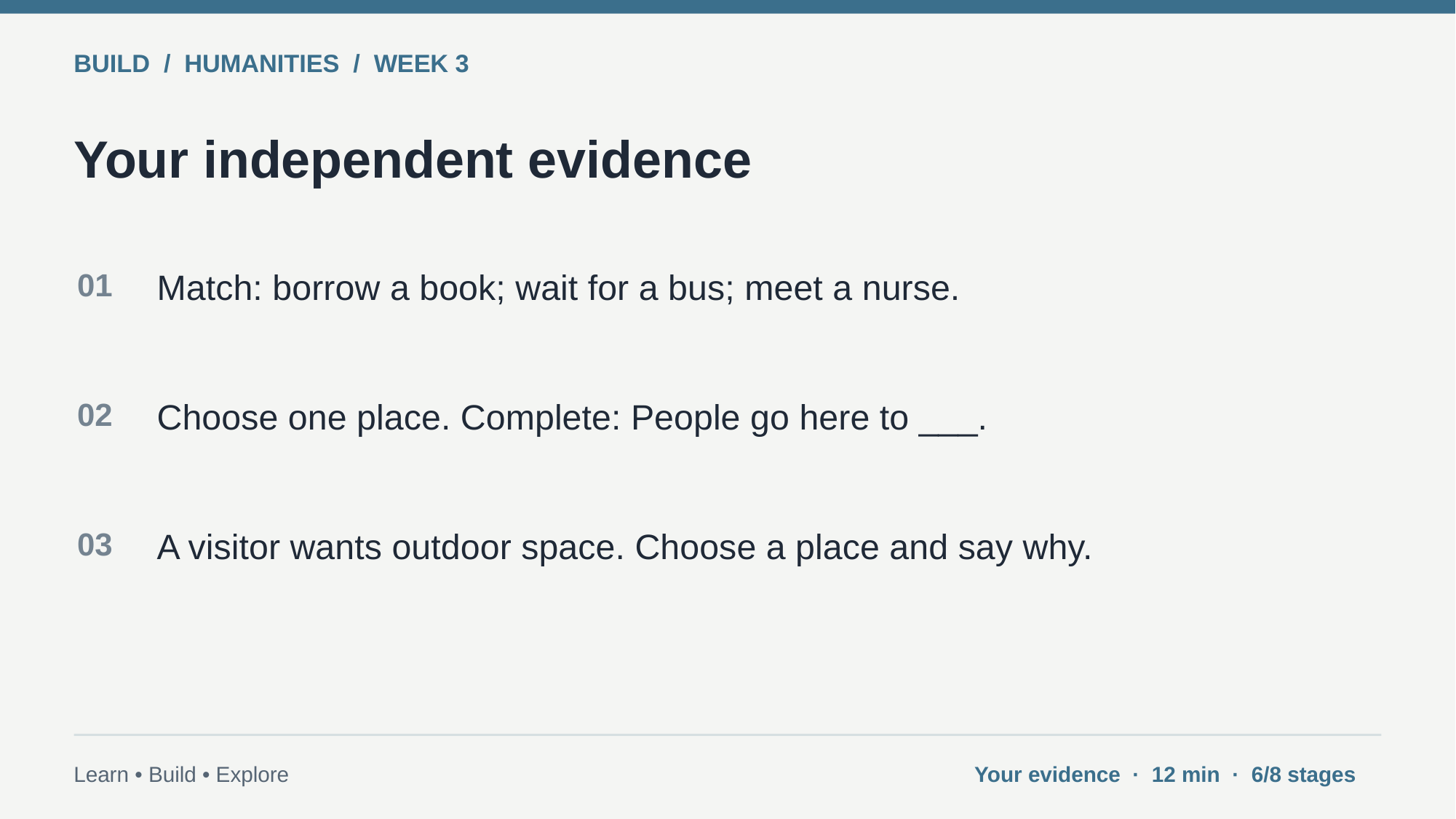

BUILD  /  HUMANITIES  /  WEEK 3
Your independent evidence
01
Match: borrow a book; wait for a bus; meet a nurse.
02
Choose one place. Complete: People go here to ___.
03
A visitor wants outdoor space. Choose a place and say why.

Learn • Build • Explore
Your evidence  ·  12 min  ·  6/8 stages